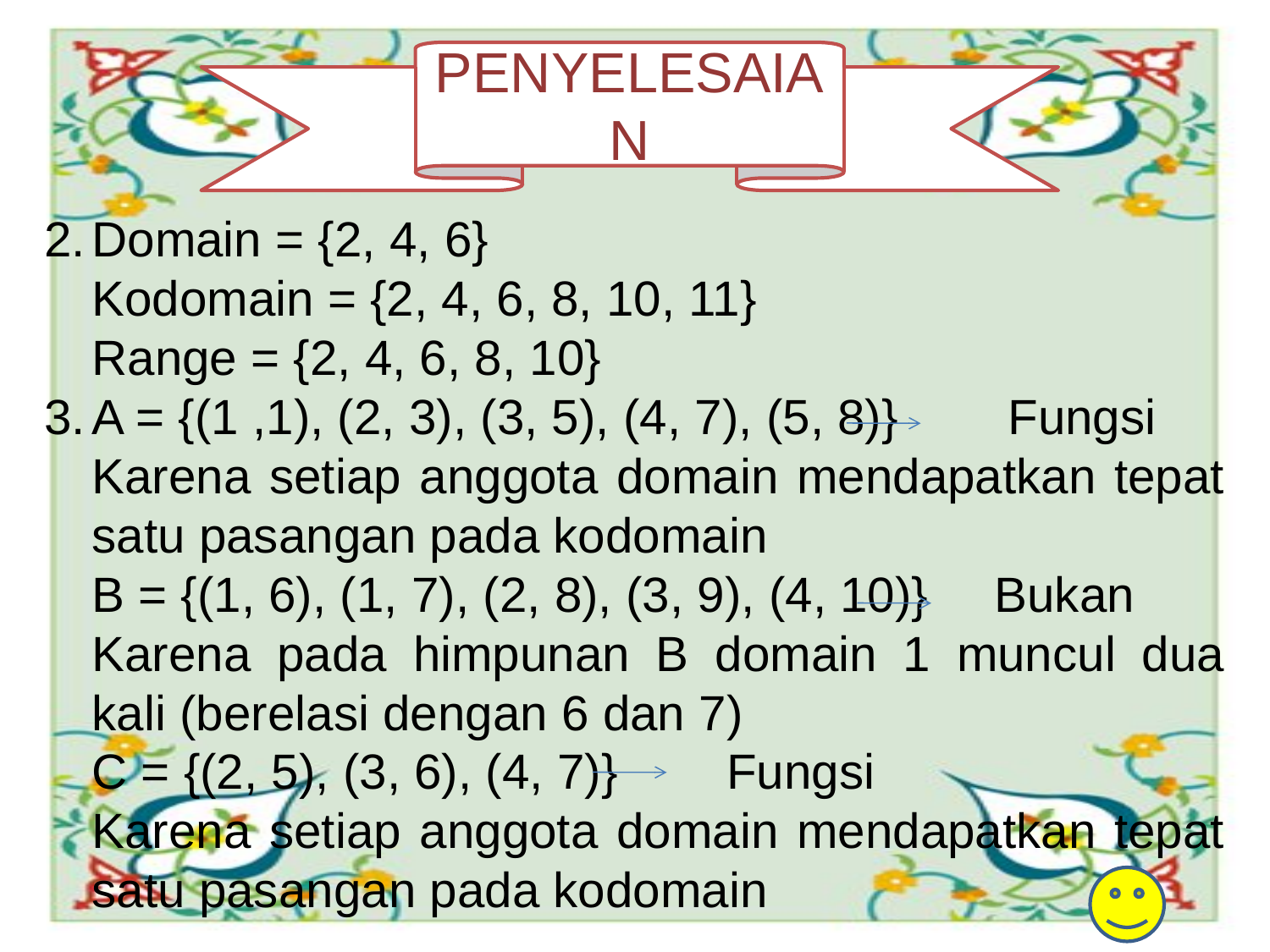

PENYELESAIAN
Domain = {2, 4, 6}
	Kodomain = {2, 4, 6, 8, 10, 11}
	Range = {2, 4, 6, 8, 10}
A = {(1 ,1), (2, 3), (3, 5), (4, 7), (5, 8)}        Fungsi
	Karena setiap anggota domain mendapatkan tepat satu pasangan pada kodomain
	B = {(1, 6), (1, 7), (2, 8), (3, 9), (4, 10)}	 Bukan
	Karena pada himpunan B domain 1 muncul dua kali (berelasi dengan 6 dan 7)
	C = {(2, 5), (3, 6), (4, 7)}	Fungsi
	Karena setiap anggota domain mendapatkan tepat satu pasangan pada kodomain